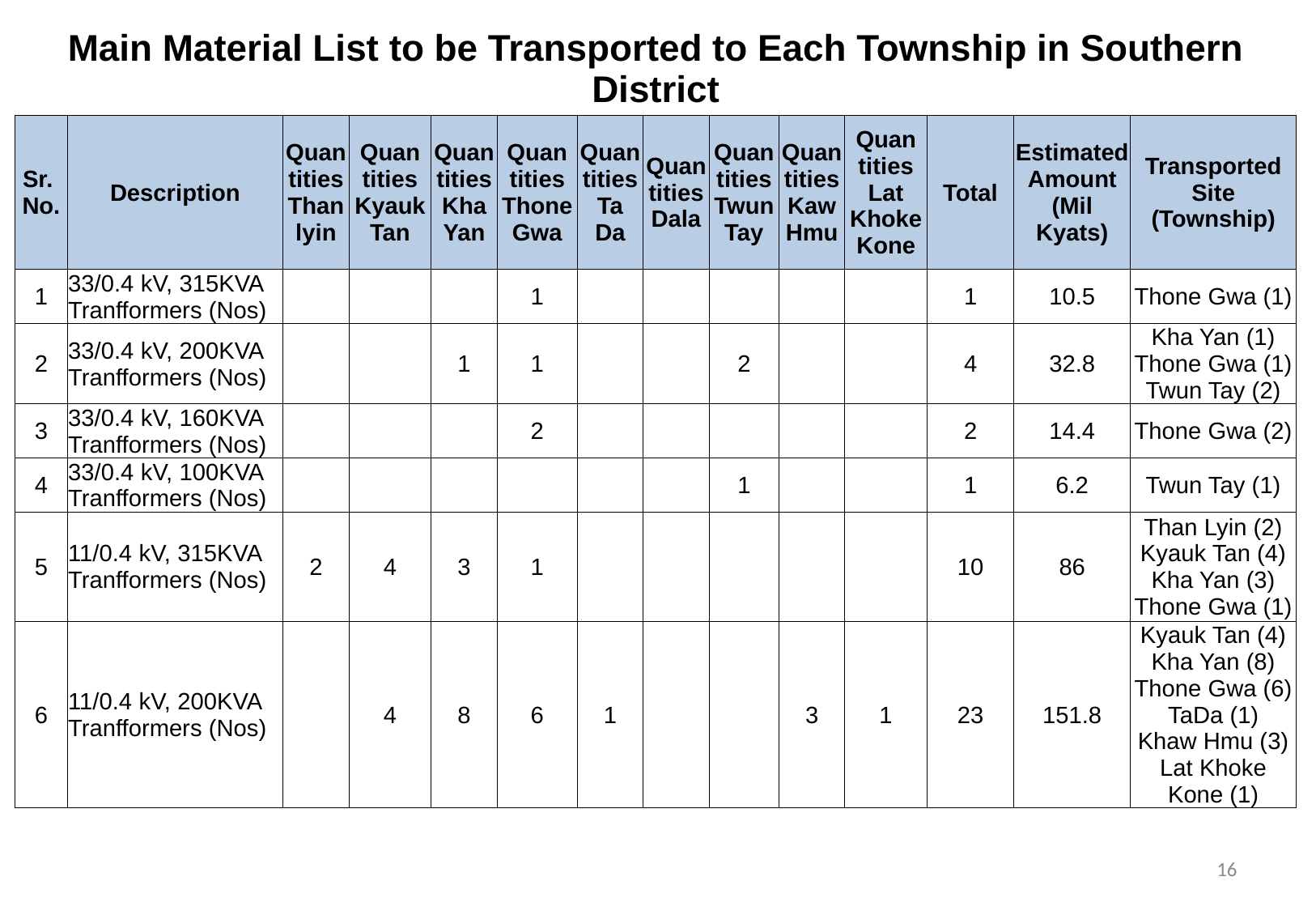

| Main Material List to be Transported to Each Township in Southern District |  |  |  |  |  |  |  |  |  |  |  |  |  |
| --- | --- | --- | --- | --- | --- | --- | --- | --- | --- | --- | --- | --- | --- |
| Sr. No. | Description | Quan tities Than lyin | Quan tities Kyauk Tan | Quan tities Kha Yan | Quan tities Thone Gwa | Quan tities Ta Da | Quan tities Dala | Quan tities Twun Tay | Quan tities Kaw Hmu | Quan tities Lat Khoke Kone | Total | Estimated Amount (Mil Kyats) | Transported Site (Township) |
| 1 | 33/0.4 kV, 315KVA Tranfformers (Nos) |  |  |  | 1 |  |  |  |  |  | 1 | 10.5 | Thone Gwa (1) |
| 2 | 33/0.4 kV, 200KVA Tranfformers (Nos) |  |  | 1 | 1 |  |  | 2 |  |  | 4 | 32.8 | Kha Yan (1) Thone Gwa (1) Twun Tay (2) |
| 3 | 33/0.4 kV, 160KVA Tranfformers (Nos) |  |  |  | 2 |  |  |  |  |  | 2 | 14.4 | Thone Gwa (2) |
| 4 | 33/0.4 kV, 100KVA Tranfformers (Nos) |  |  |  |  |  |  | 1 |  |  | 1 | 6.2 | Twun Tay (1) |
| 5 | 11/0.4 kV, 315KVA Tranfformers (Nos) | 2 | 4 | 3 | 1 |  |  |  |  |  | 10 | 86 | Than Lyin (2) Kyauk Tan (4) Kha Yan (3) Thone Gwa (1) |
| 6 | 11/0.4 kV, 200KVA Tranfformers (Nos) |  | 4 | 8 | 6 | 1 |  |  | 3 | 1 | 23 | 151.8 | Kyauk Tan (4) Kha Yan (8) Thone Gwa (6) TaDa (1) Khaw Hmu (3) Lat Khoke Kone (1) |
16